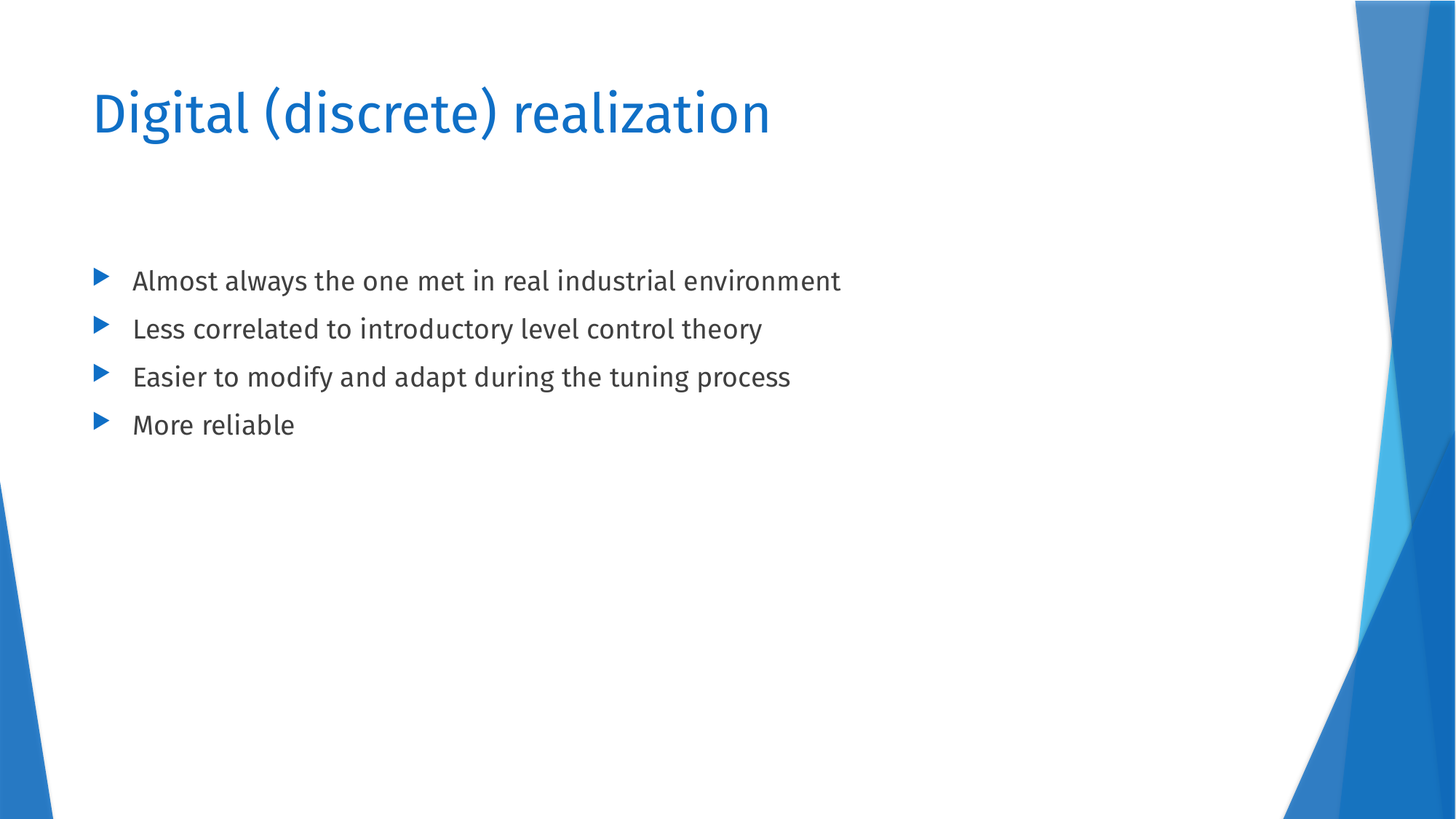

# Digital (discrete) realization
Almost always the one met in real industrial environment
Less correlated to introductory level control theory
Easier to modify and adapt during the tuning process
More reliable